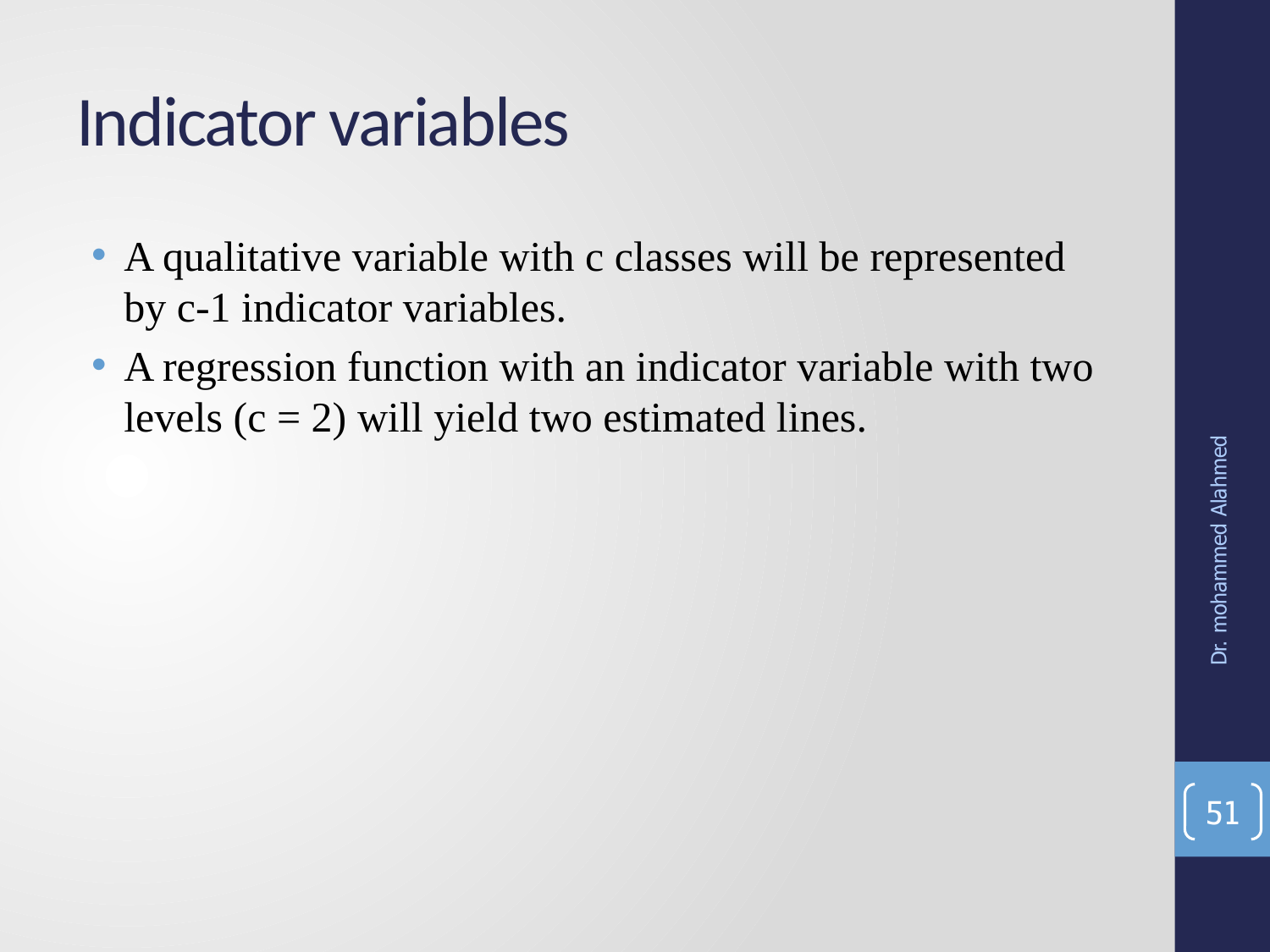

# Indicator variables
A qualitative variable with c classes will be represented by c-1 indicator variables.
A regression function with an indicator variable with two levels (c = 2) will yield two estimated lines.
Dr. mohammed Alahmed
51